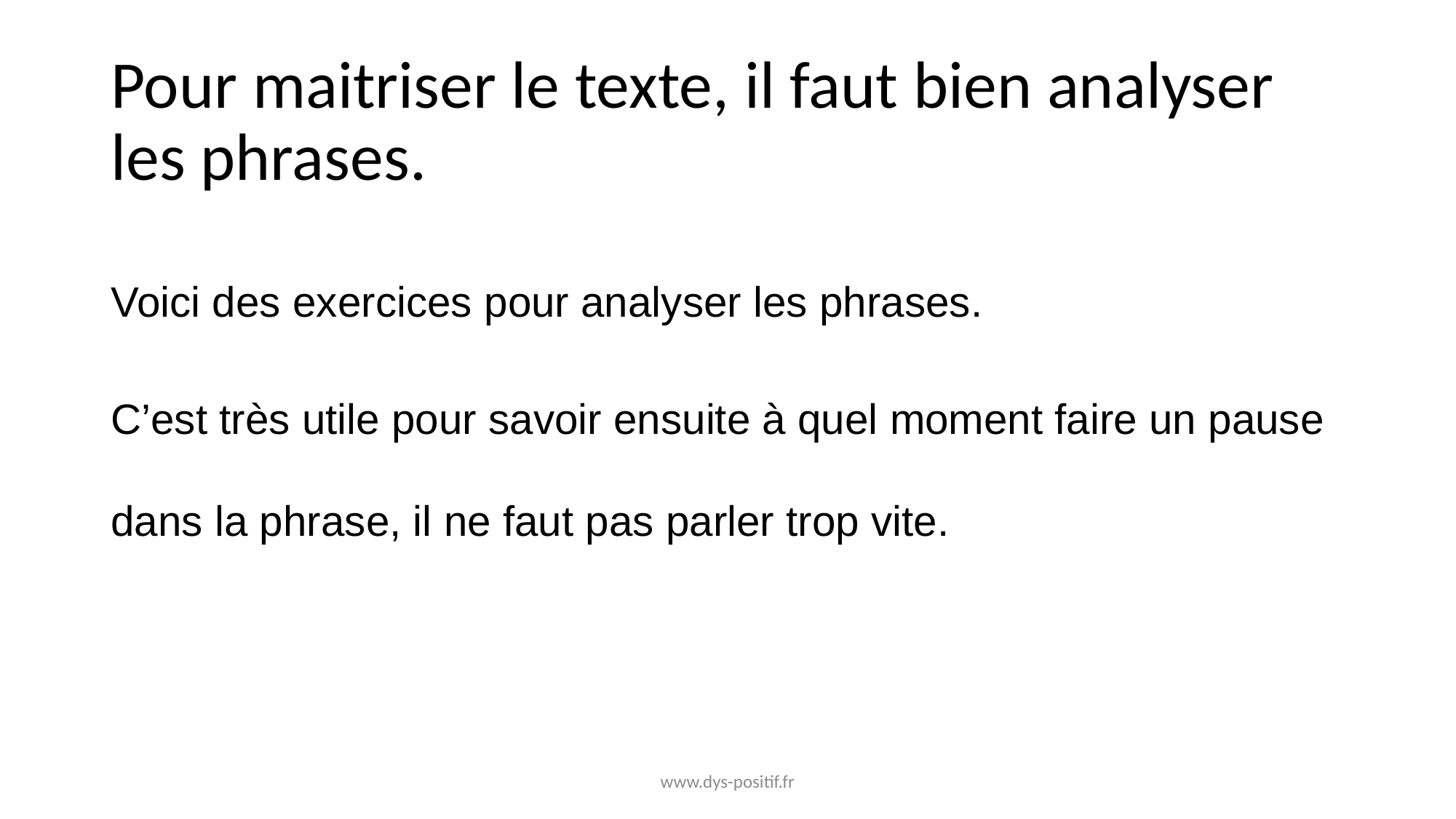

# Pour maitriser le texte, il faut bien analyser les phrases.
Voici des exercices pour analyser les phrases.
C’est très utile pour savoir ensuite à quel moment faire un pause dans la phrase, il ne faut pas parler trop vite.
www.dys-positif.fr